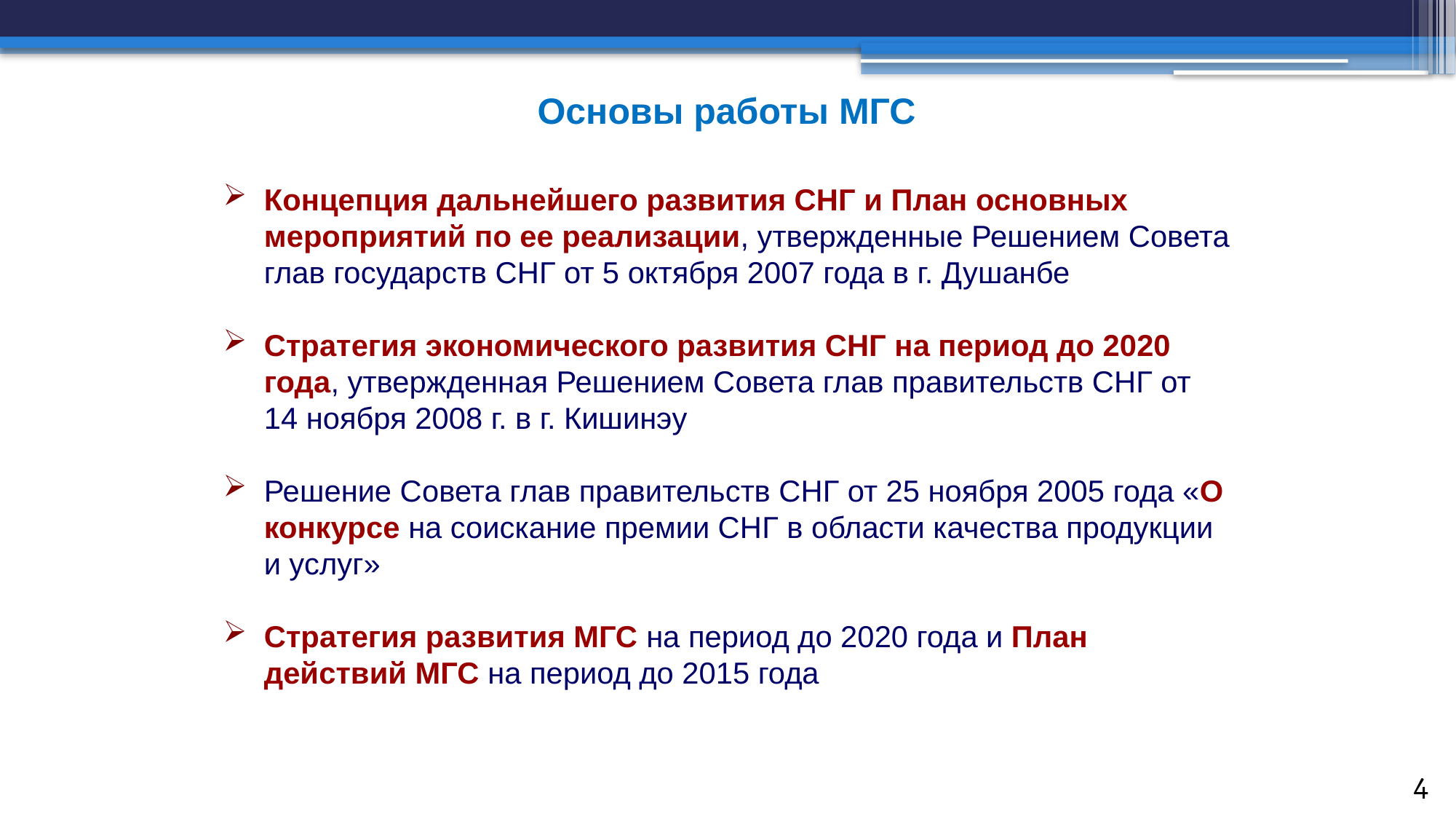

Основы работы МГС
Концепция дальнейшего развития СНГ и План основных мероприятий по ее реализации, утвержденные Решением Совета глав государств СНГ от 5 октября 2007 года в г. Душанбе
Стратегия экономического развития СНГ на период до 2020 года, утвержденная Решением Совета глав правительств СНГ от 14 ноября 2008 г. в г. Кишинэу
Решение Совета глав правительств СНГ от 25 ноября 2005 года «О конкурсе на соискание премии СНГ в области качества продукции и услуг»
Стратегия развития МГС на период до 2020 года и План действий МГС на период до 2015 года
4